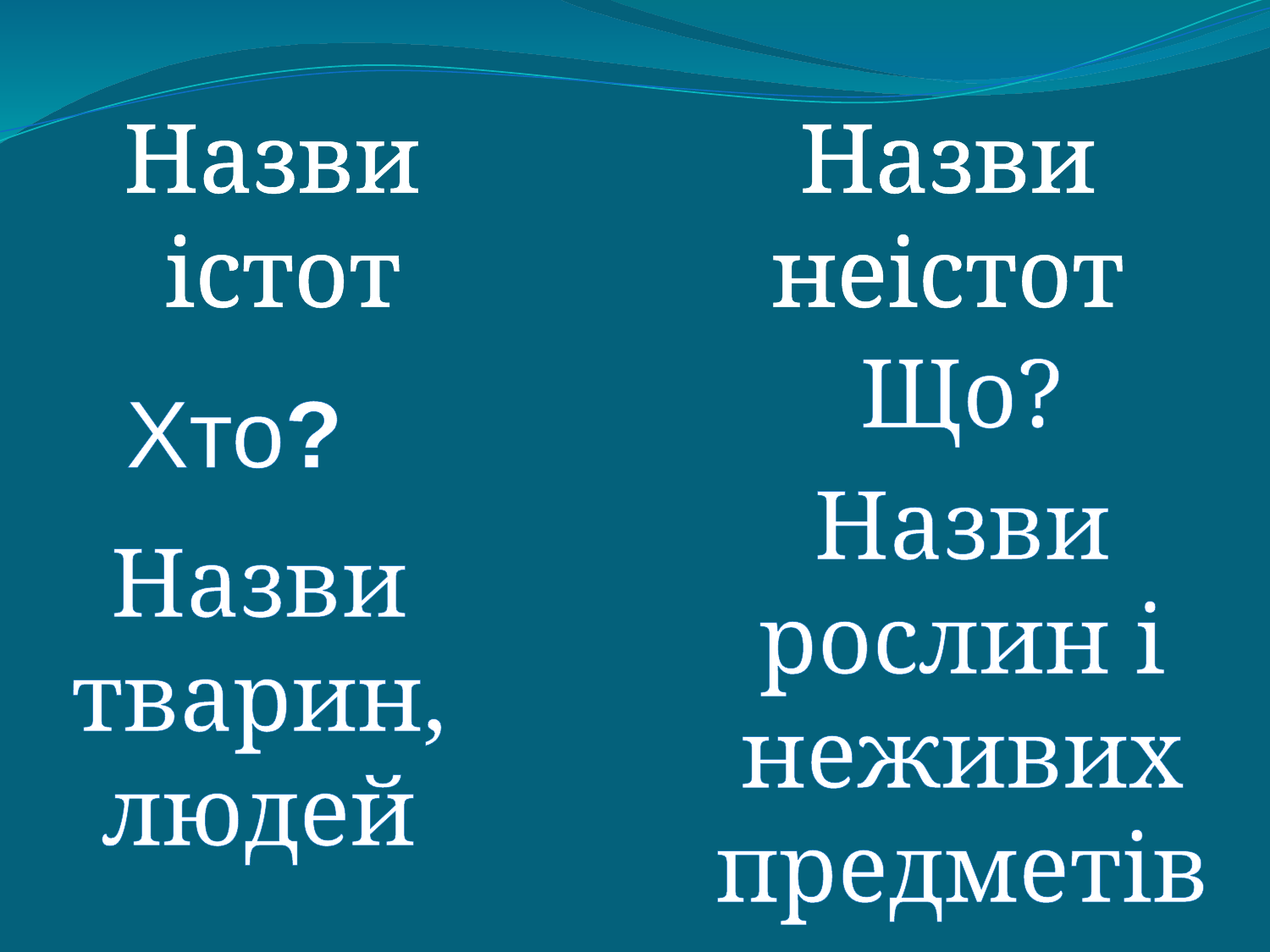

Назви
 істот
Назви неістот
Що?
Хто?
Назви рослин і неживих предметів
Назви тварин, людей